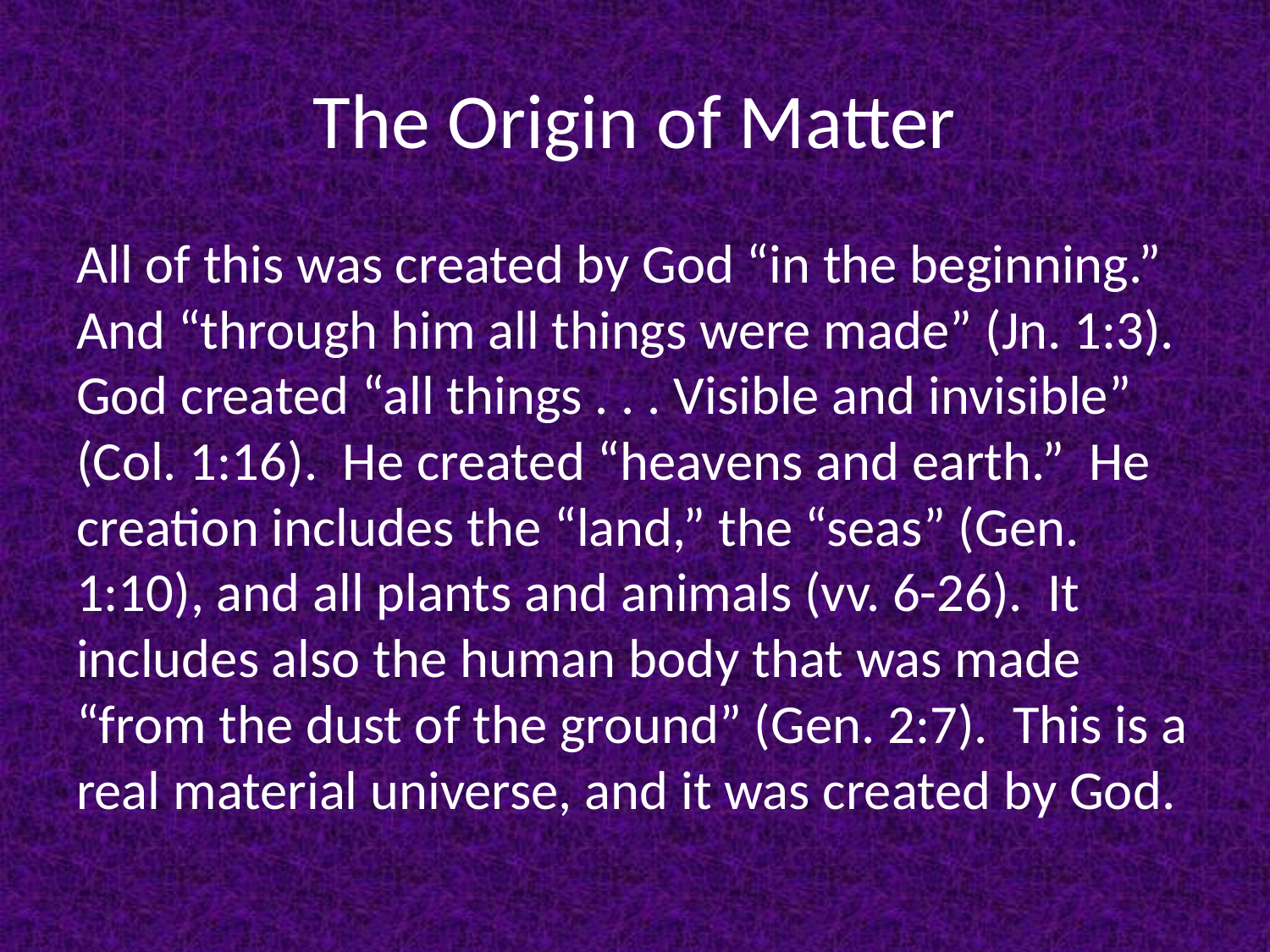

# The Origin of Matter
All of this was created by God “in the beginning.”  And “through him all things were made” (Jn. 1:3).  God created “all things . . . Visible and invisible” (Col. 1:16).  He created “heavens and earth.”  He creation includes the “land,” the “seas” (Gen. 1:10), and all plants and animals (vv. 6-26).  It includes also the human body that was made “from the dust of the ground” (Gen. 2:7).  This is a real material universe, and it was created by God.